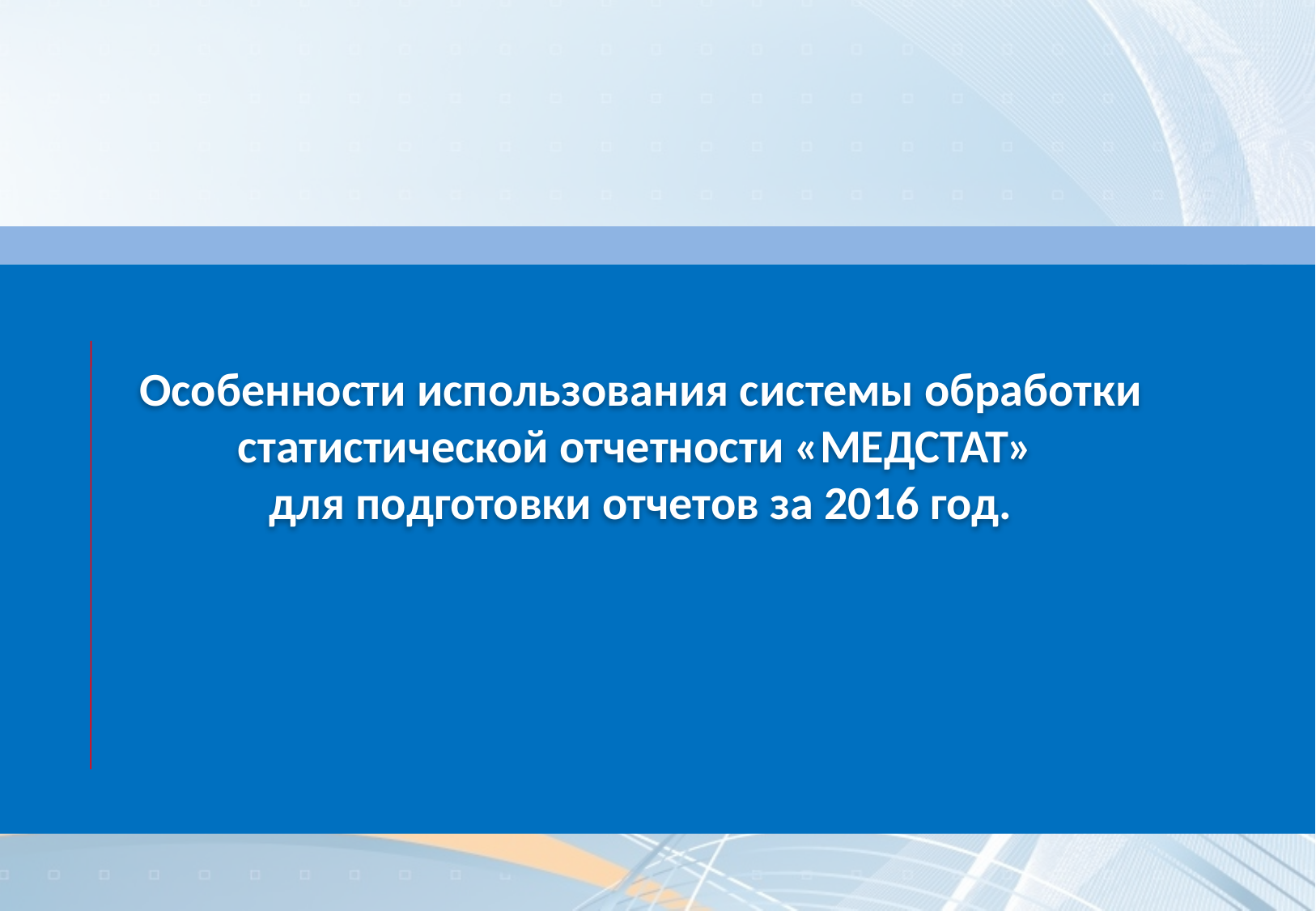

# Особенности использования системы обработки статистической отчетности «МЕДСТАТ» для подготовки отчетов за 2016 год.